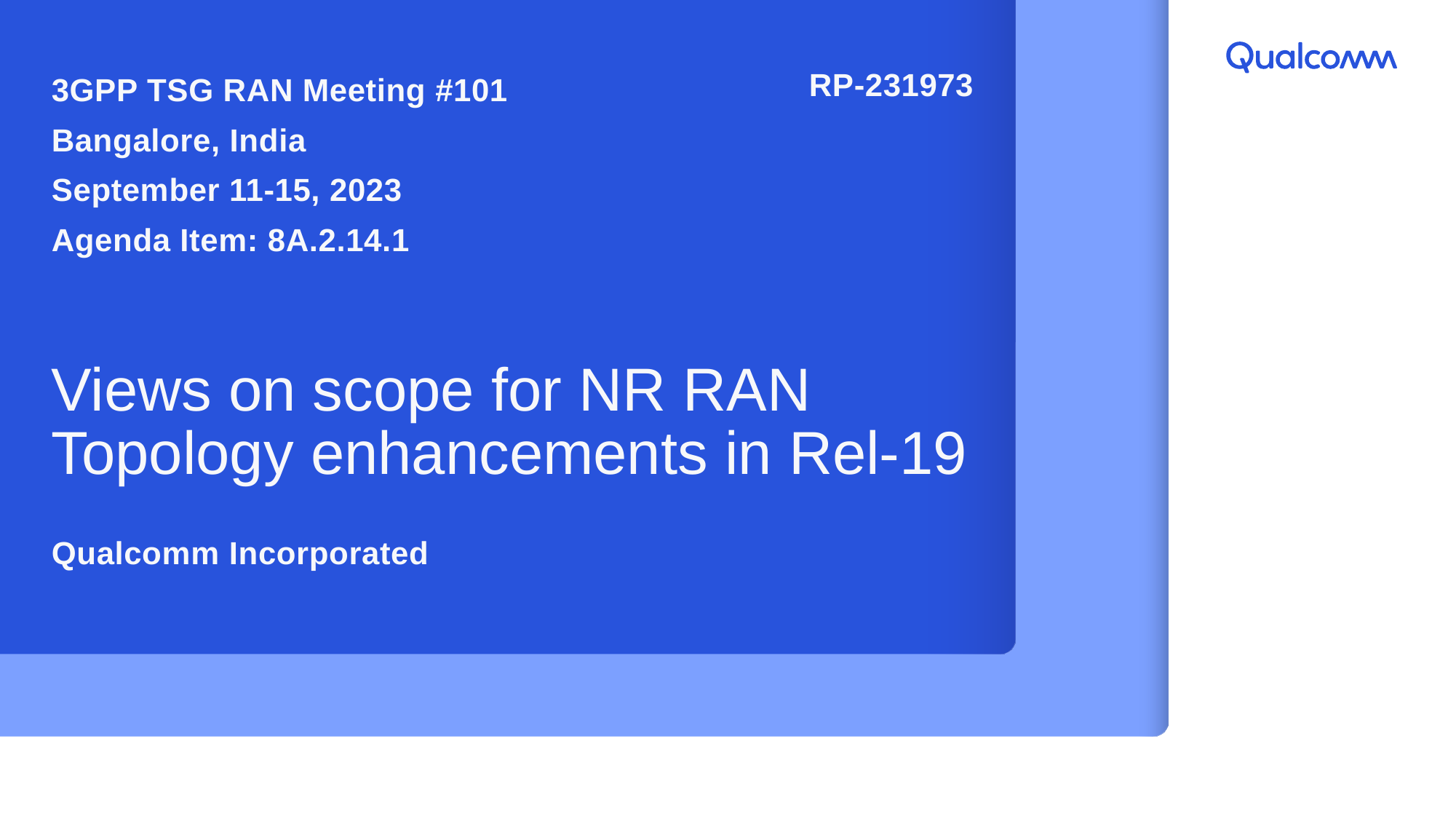

RP-231973
3GPP TSG RAN Meeting #101
Bangalore, India
September 11-15, 2023
Agenda Item: 8A.2.14.1
# Views on scope for NR RAN Topology enhancements in Rel-19

Qualcomm Incorporated